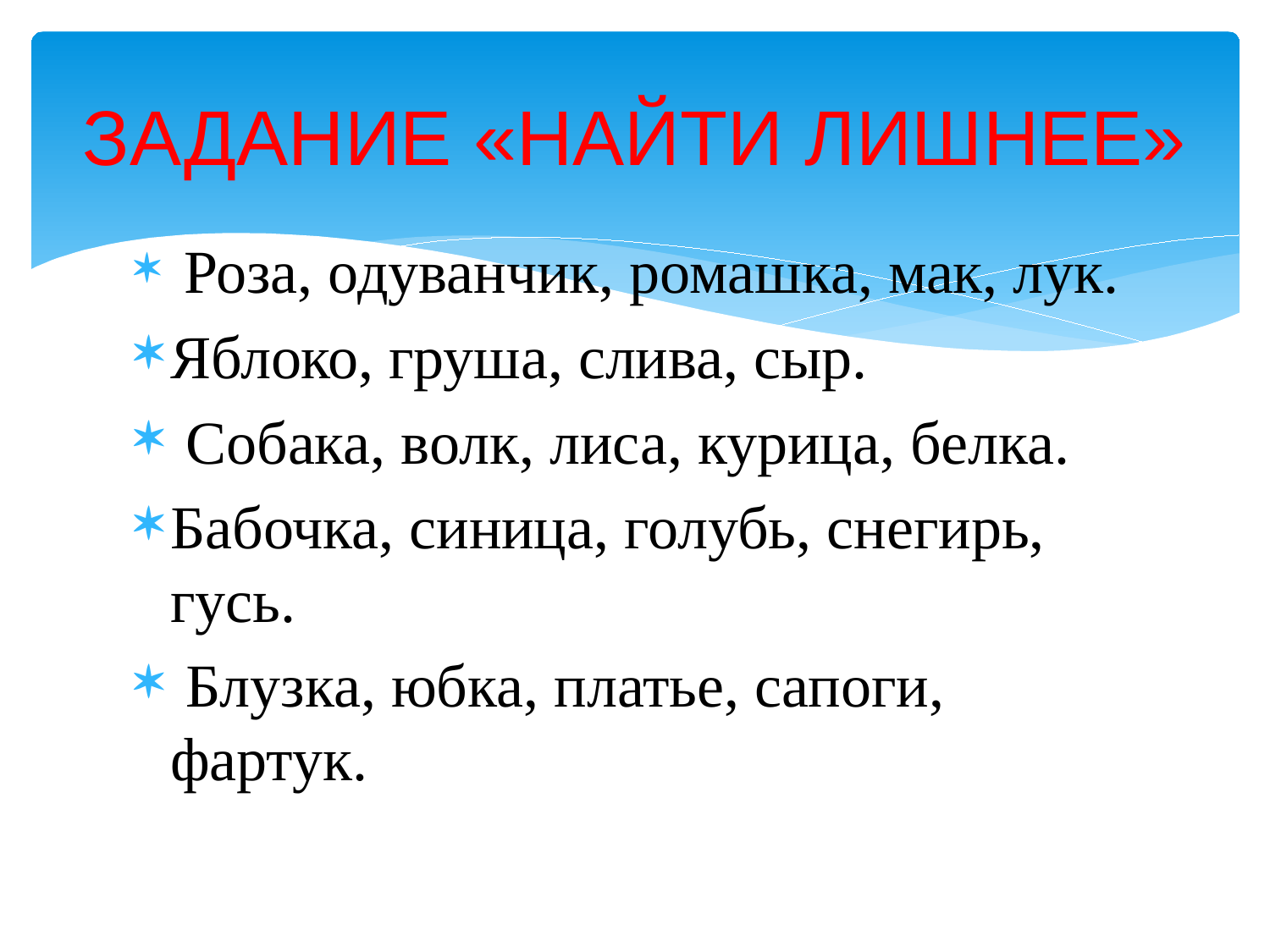

# ЗАДАНИЕ «НАЙТИ ЛИШНЕЕ»
 Роза, одуванчик, ромашка, мак, лук.
Яблоко, груша, слива, сыр.
 Собака, волк, лиса, курица, белка.
Бабочка, синица, голубь, снегирь, гусь.
 Блузка, юбка, платье, сапоги, фартук.